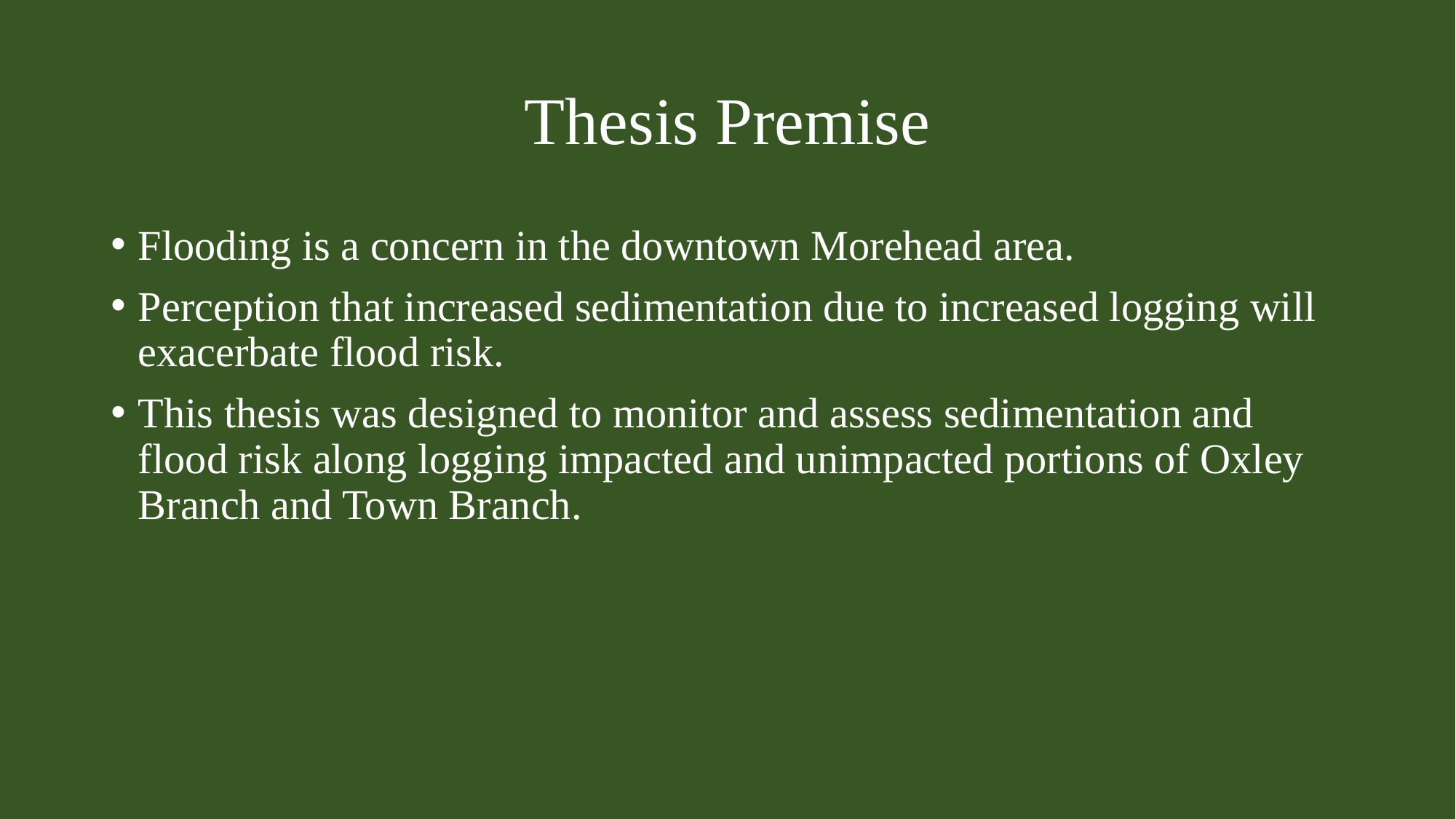

# Thesis Premise
Flooding is a concern in the downtown Morehead area.
Perception that increased sedimentation due to increased logging will exacerbate flood risk.
This thesis was designed to monitor and assess sedimentation and flood risk along logging impacted and unimpacted portions of Oxley Branch and Town Branch.